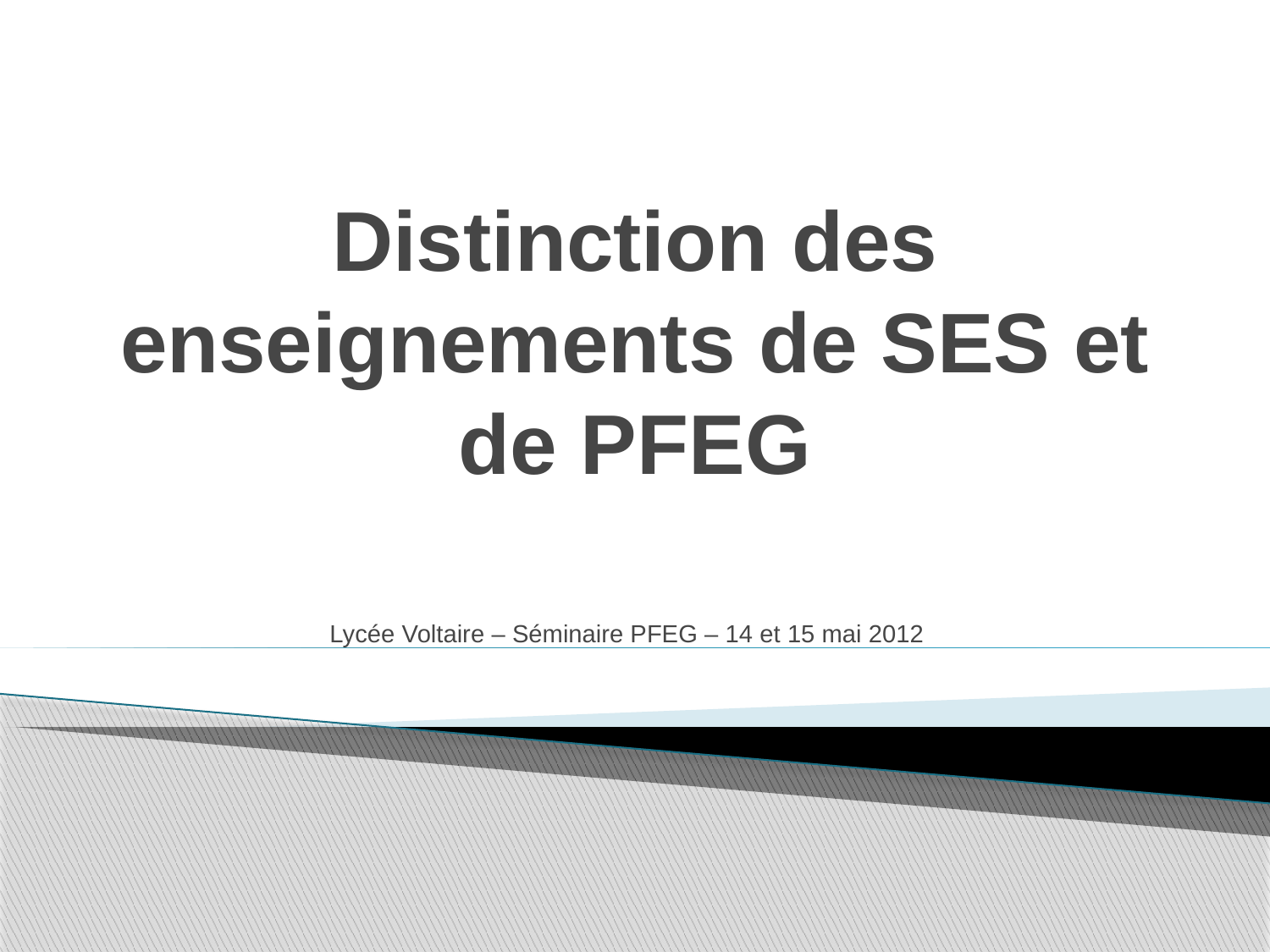

# Distinction des enseignements de SES et de PFEG

Lycée Voltaire – Séminaire PFEG – 14 et 15 mai 2012